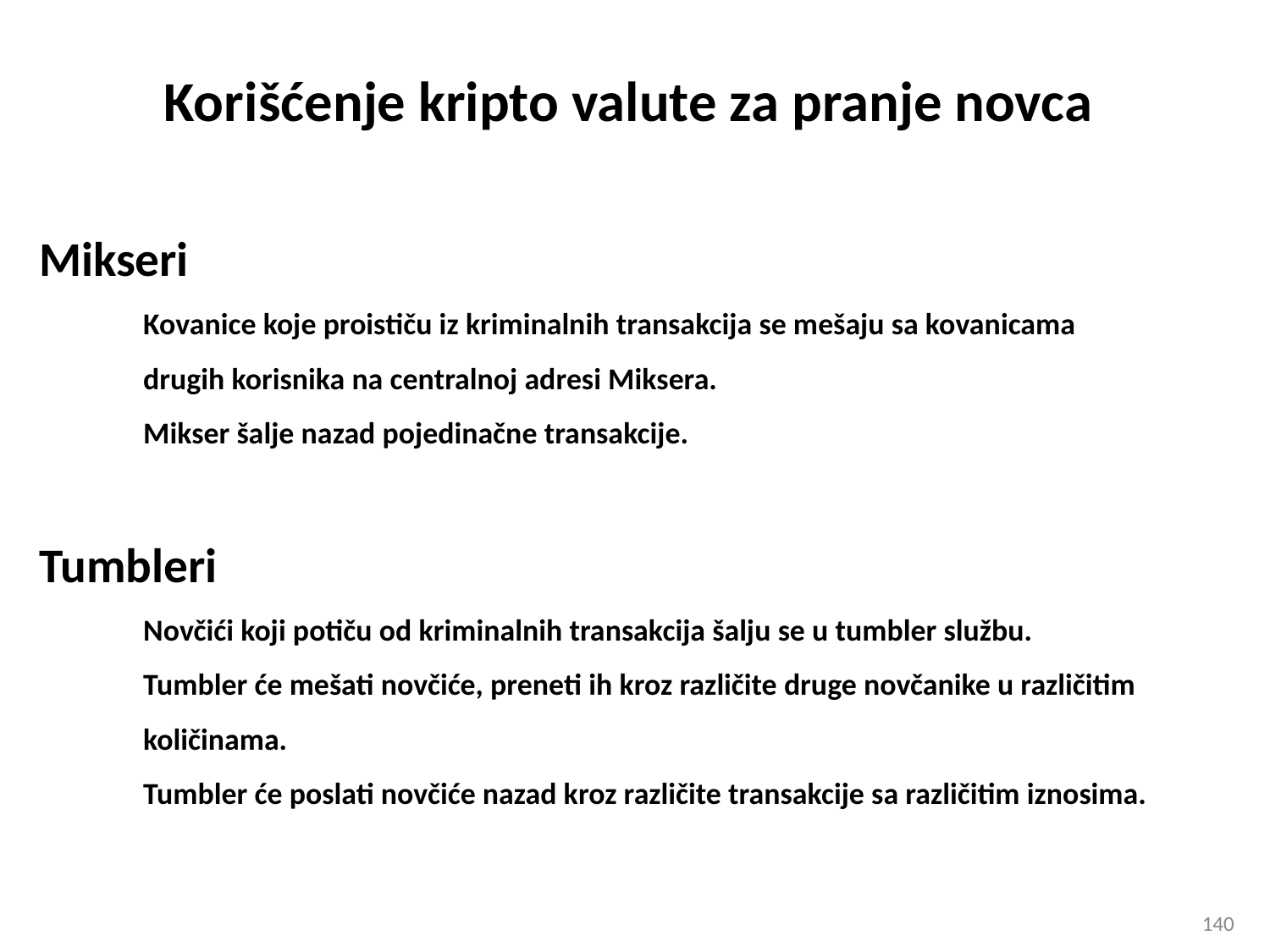

# Korišćenje kripto valute za pranje novca
Mikseri
Kovanice koje proističu iz kriminalnih transakcija se mešaju sa kovanicama drugih korisnika na centralnoj adresi Miksera.
Mikser šalje nazad pojedinačne transakcije.

Tumbleri
Novčići koji potiču od kriminalnih transakcija šalju se u tumbler službu.
Tumbler će mešati novčiće, preneti ih kroz različite druge novčanike u različitim količinama.
Tumbler će poslati novčiće nazad kroz različite transakcije sa različitim iznosima.
140